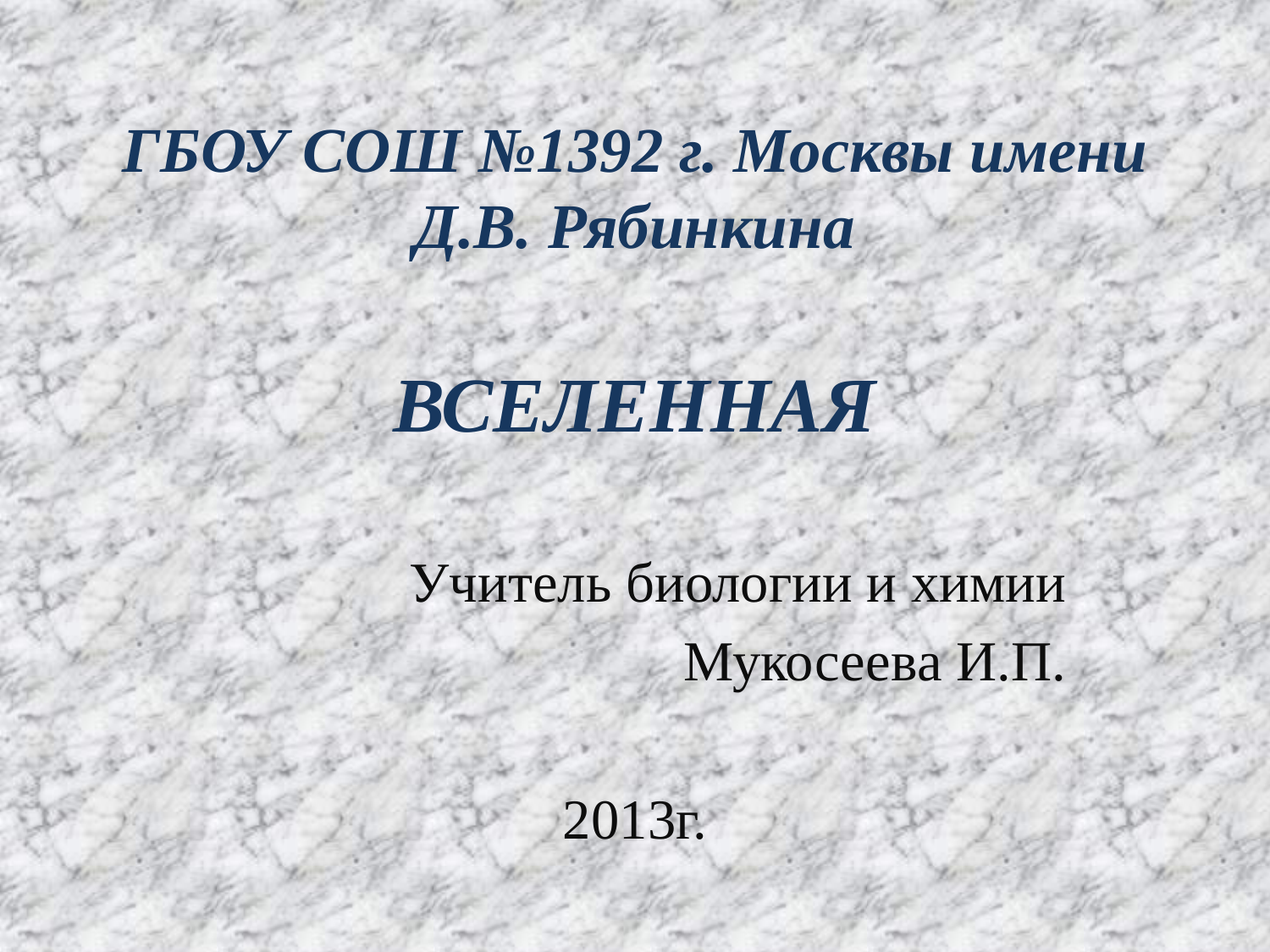

# ГБОУ СОШ №1392 г. Москвы имени Д.В. Рябинкина ВСЕЛЕННАЯ
Учитель биологии и химии
Мукосеева И.П.

2013г.